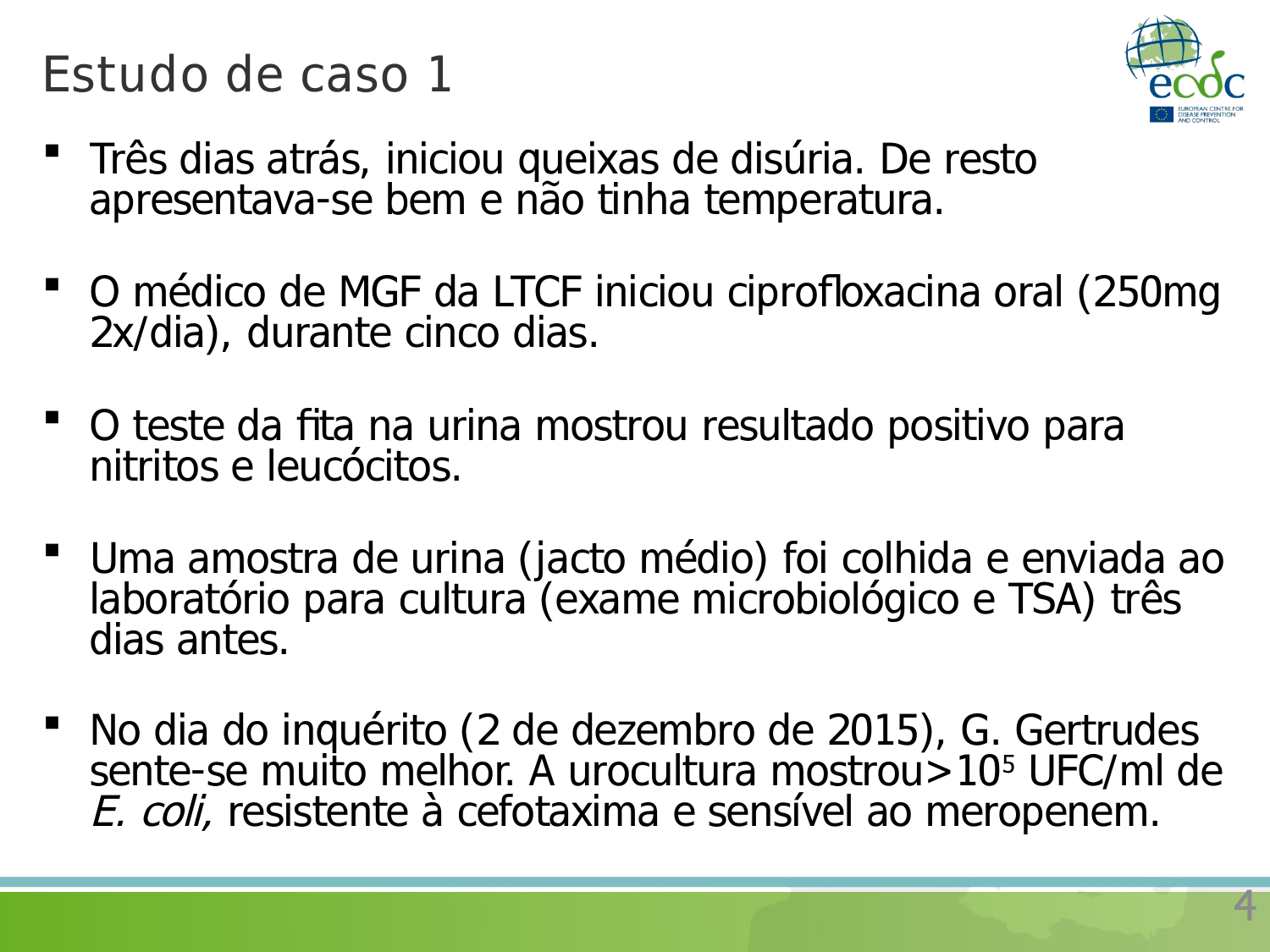

# Estudo de caso 1
Três dias atrás, iniciou queixas de disúria. De resto apresentava-se bem e não tinha temperatura.

O médico de MGF da LTCF iniciou ciprofloxacina oral (250mg 2x/dia), durante cinco dias.

O teste da fita na urina mostrou resultado positivo para nitritos e leucócitos.

Uma amostra de urina (jacto médio) foi colhida e enviada ao laboratório para cultura (exame microbiológico e TSA) três dias antes.

No dia do inquérito (2 de dezembro de 2015), G. Gertrudes sente-se muito melhor. A urocultura mostrou>105 UFC/ml de E. coli, resistente à cefotaxima e sensível ao meropenem.

4